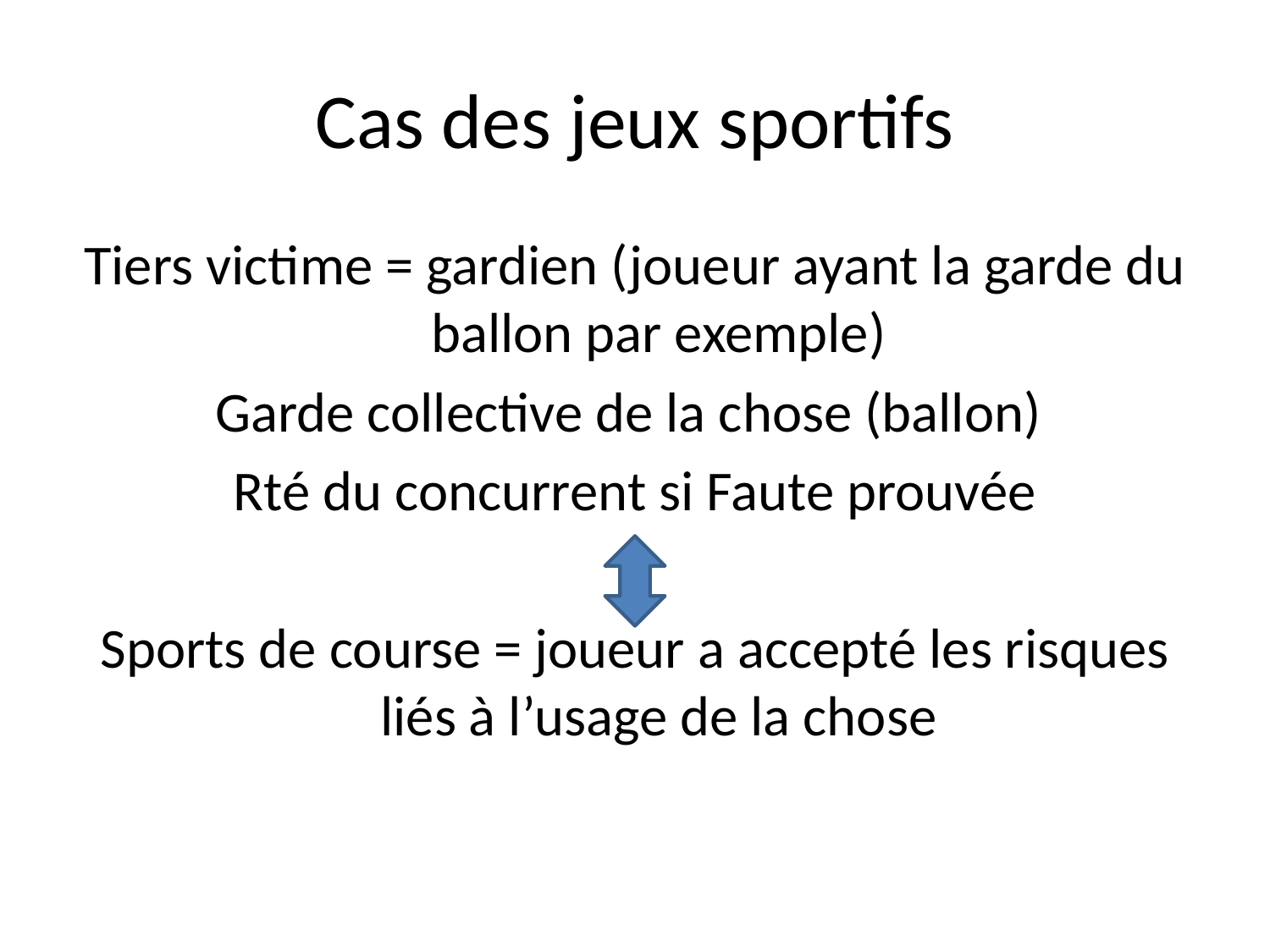

# Cas des jeux sportifs
Tiers victime = gardien (joueur ayant la garde du ballon par exemple)
Garde collective de la chose (ballon)
Rté du concurrent si Faute prouvée

Sports de course = joueur a accepté les risques liés à l’usage de la chose